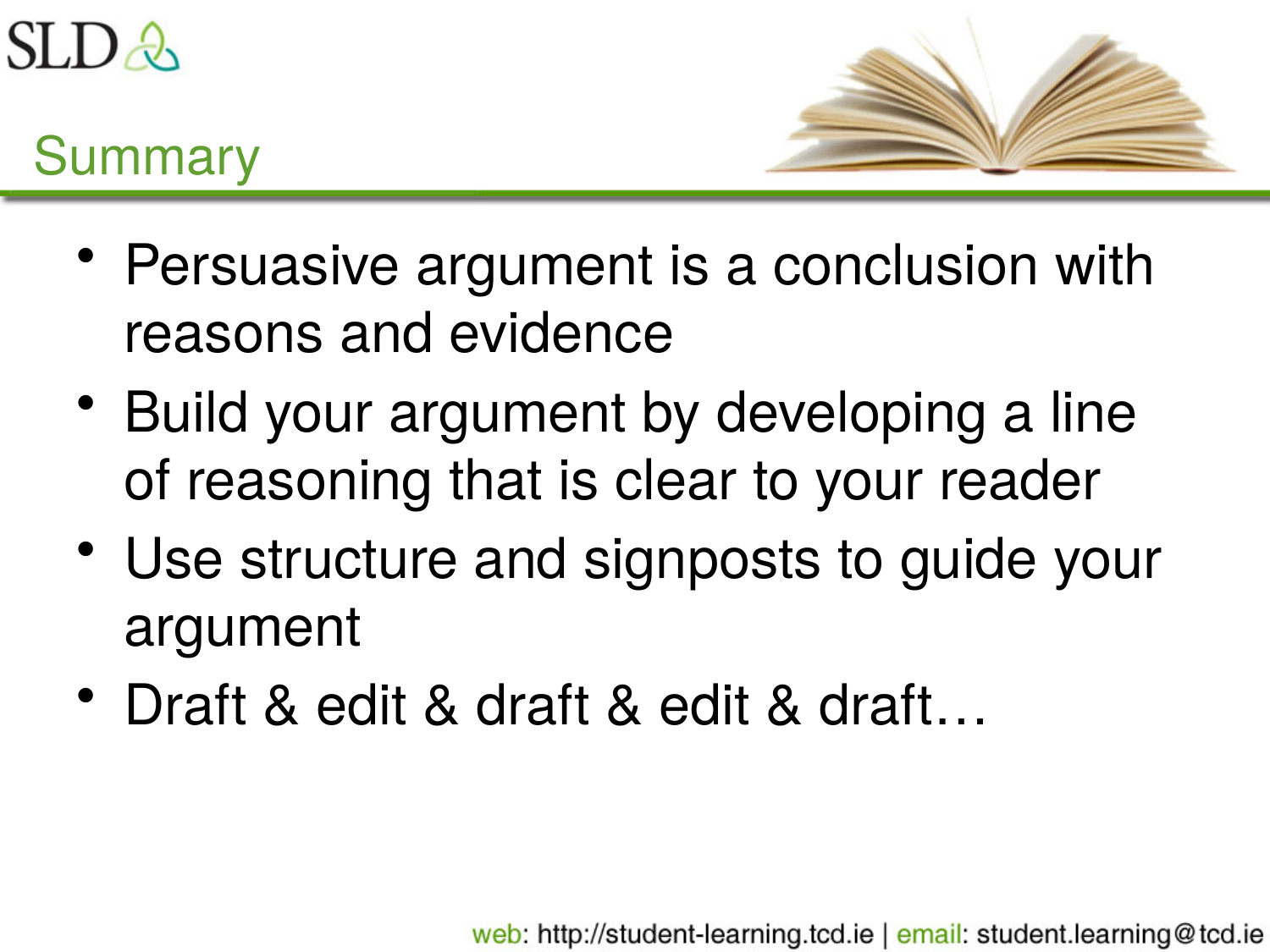

# Summary
Persuasive argument is a conclusion with reasons and evidence
Build your argument by developing a line of reasoning that is clear to your reader
Use structure and signposts to guide your argument
Draft & edit & draft & edit & draft…